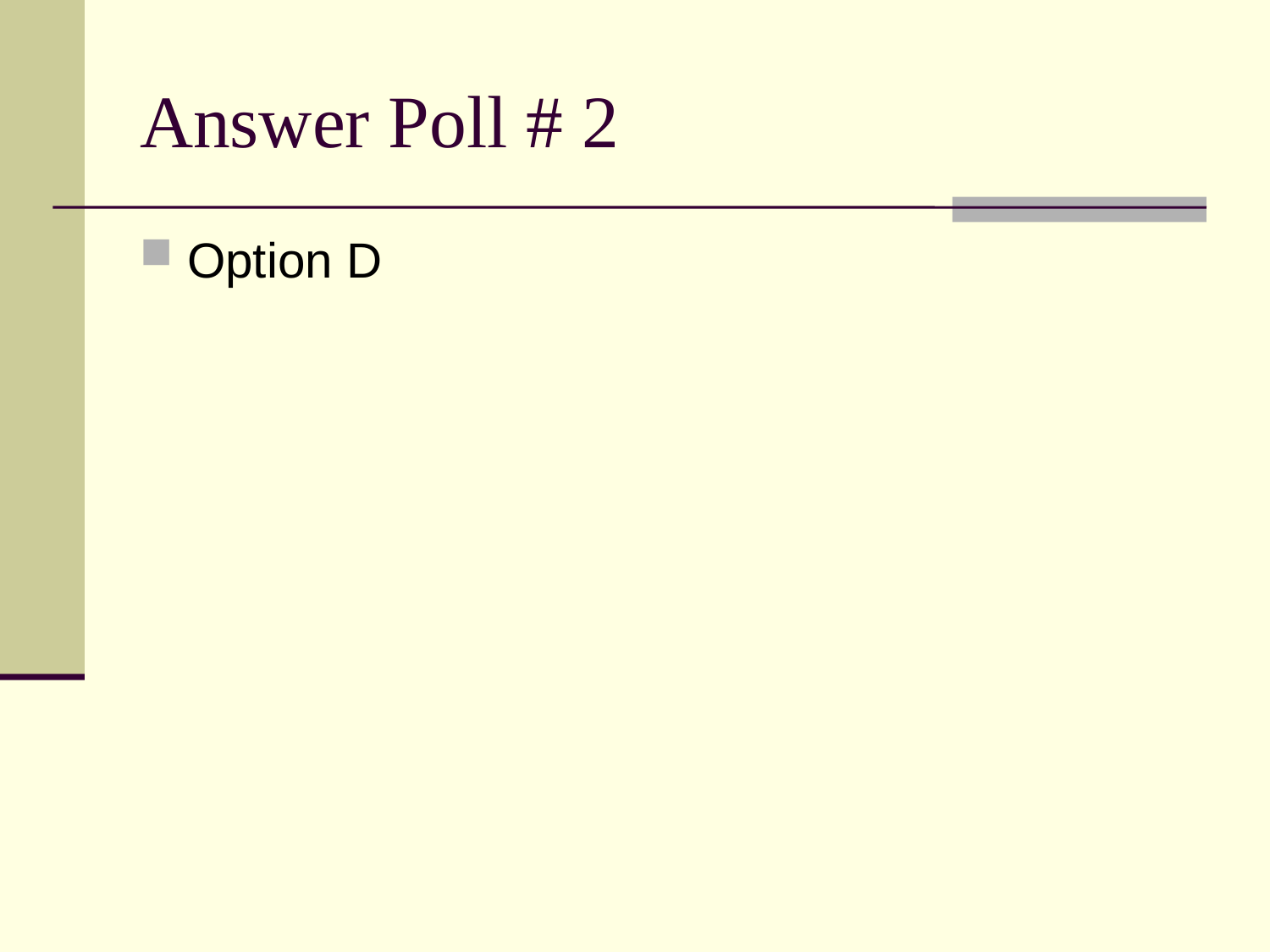

# Answer Poll # 2
Option D